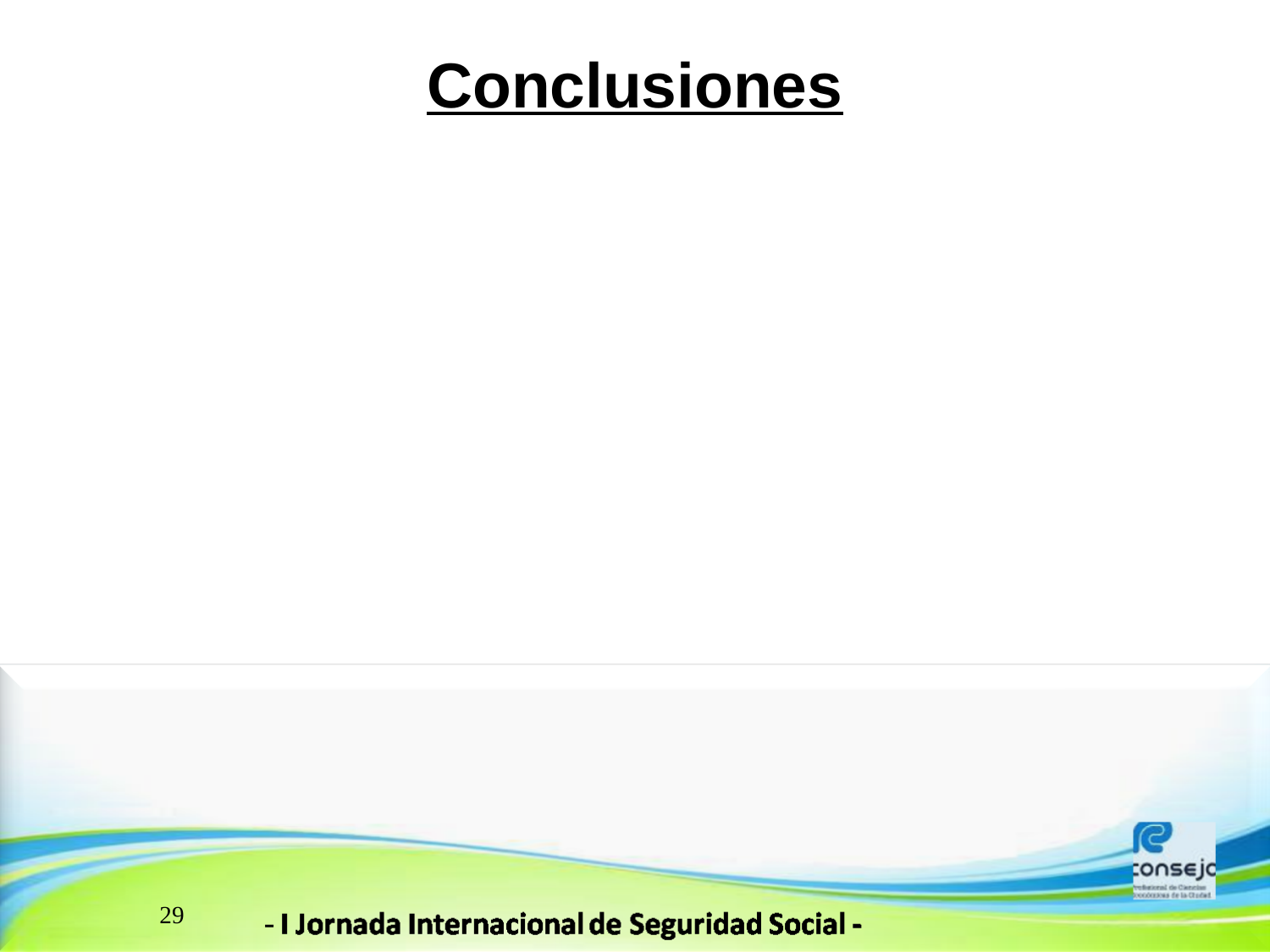

# Conclusiones
.   La casi duplicación de la ¨tdsp¨ en 40 años pone en evidencia la necesidad de incrementar la edad de ingreso a la pasividad, como asimismo dentro del sistema muestra la práctica imposibilidad de elevar la tasa de reemplazo.
El crecimiento sostenido de la “tdsp” constituye un elemento de importancia que justifica la realización de estudios actuariales con la intervención de los actuarios en conjunto con otros profesionales en ciencias económicas en cuanto a aspectos presupuestarios y macroeconómicos.
Los regímenes previsionales, y en este caso especialmente el SIPA por el interés público que genera, deben ser transparentes en materia de información y proyecciones.-
El sistema previsional es viable si se consideran las variables a nivel técnico, con el respectivo soporte legal.-
29